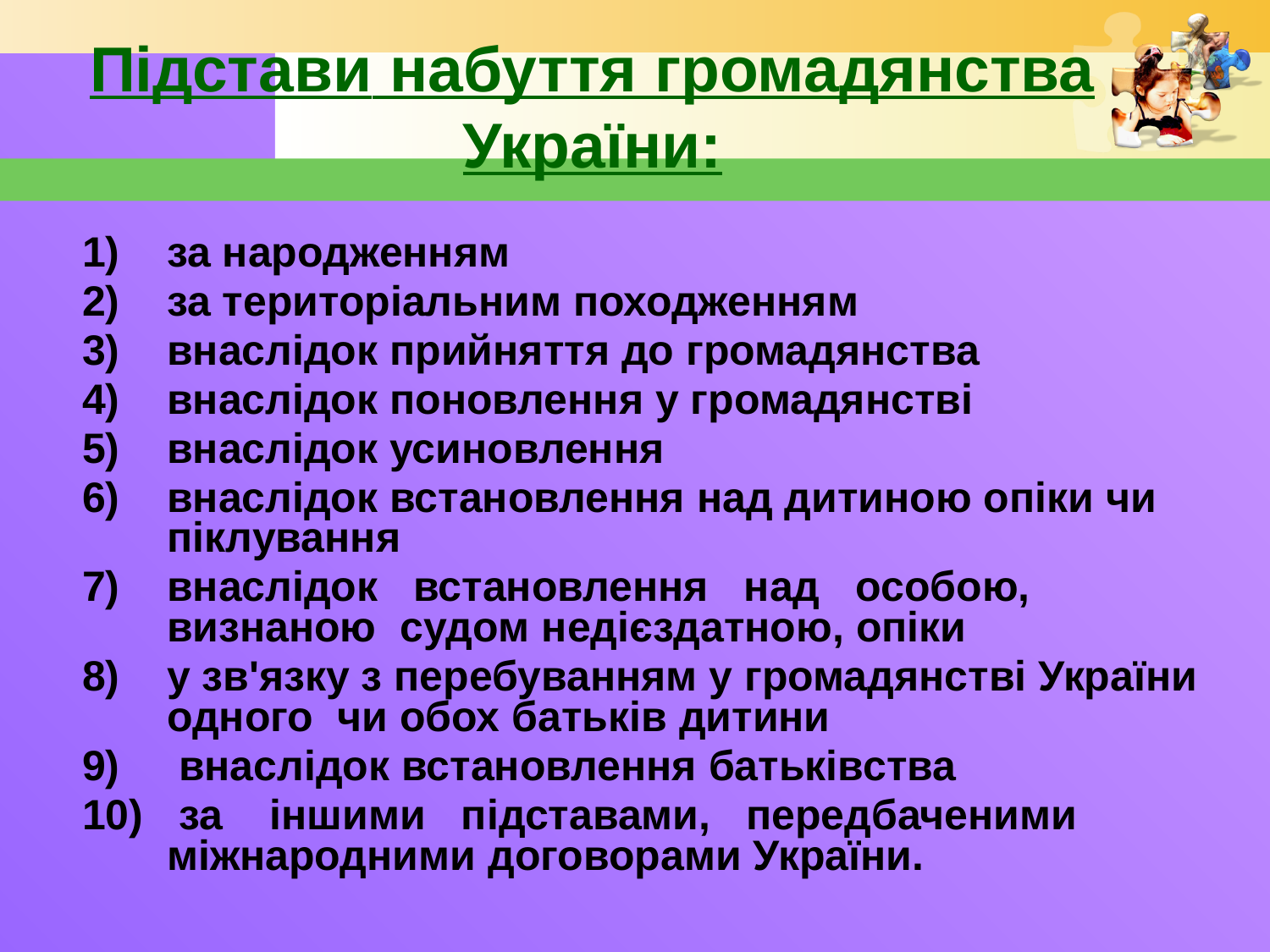

# Підстави набуття громадянства України:
за народженням
за територіальним походженням
внаслідок прийняття до громадянства
внаслідок поновлення у громадянстві
внаслідок усиновлення
внаслідок встановлення над дитиною опіки чи піклування
внаслідок   встановлення   над   особою,   визнаною  судом недієздатною, опіки
у зв'язку з перебуванням у громадянстві України одного  чи обох батьків дитини
 внаслідок встановлення батьківства
 за    іншими   підставами,   передбаченими   міжнародними договорами України.